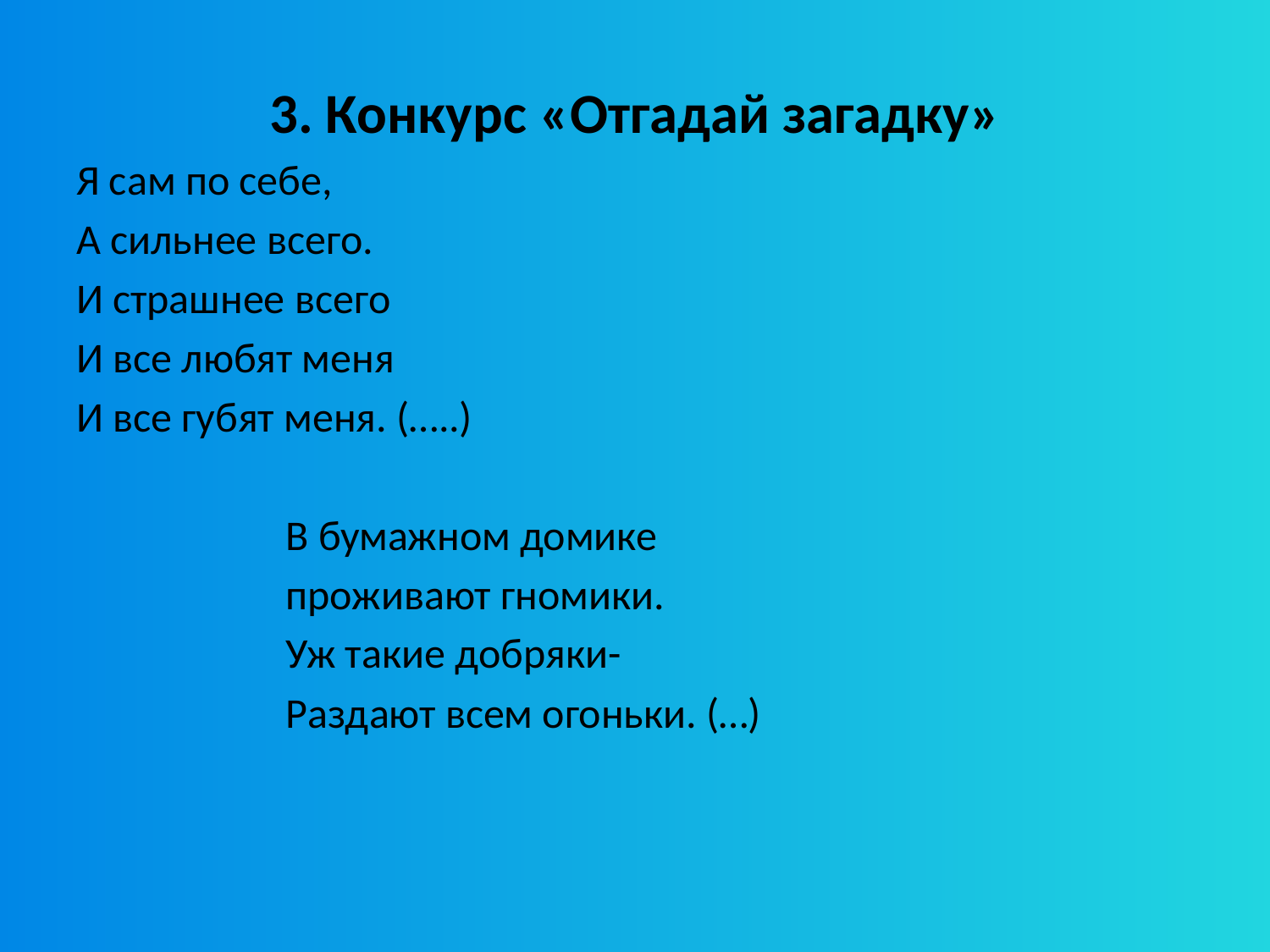

# 3. Конкурс «Отгадай загадку»
Я сам по себе,
А сильнее всего.
И страшнее всего
И все любят меня
И все губят меня. (…..)

                      В бумажном домике
                      проживают гномики.
                      Уж такие добряки-
                      Раздают всем огоньки. (…)